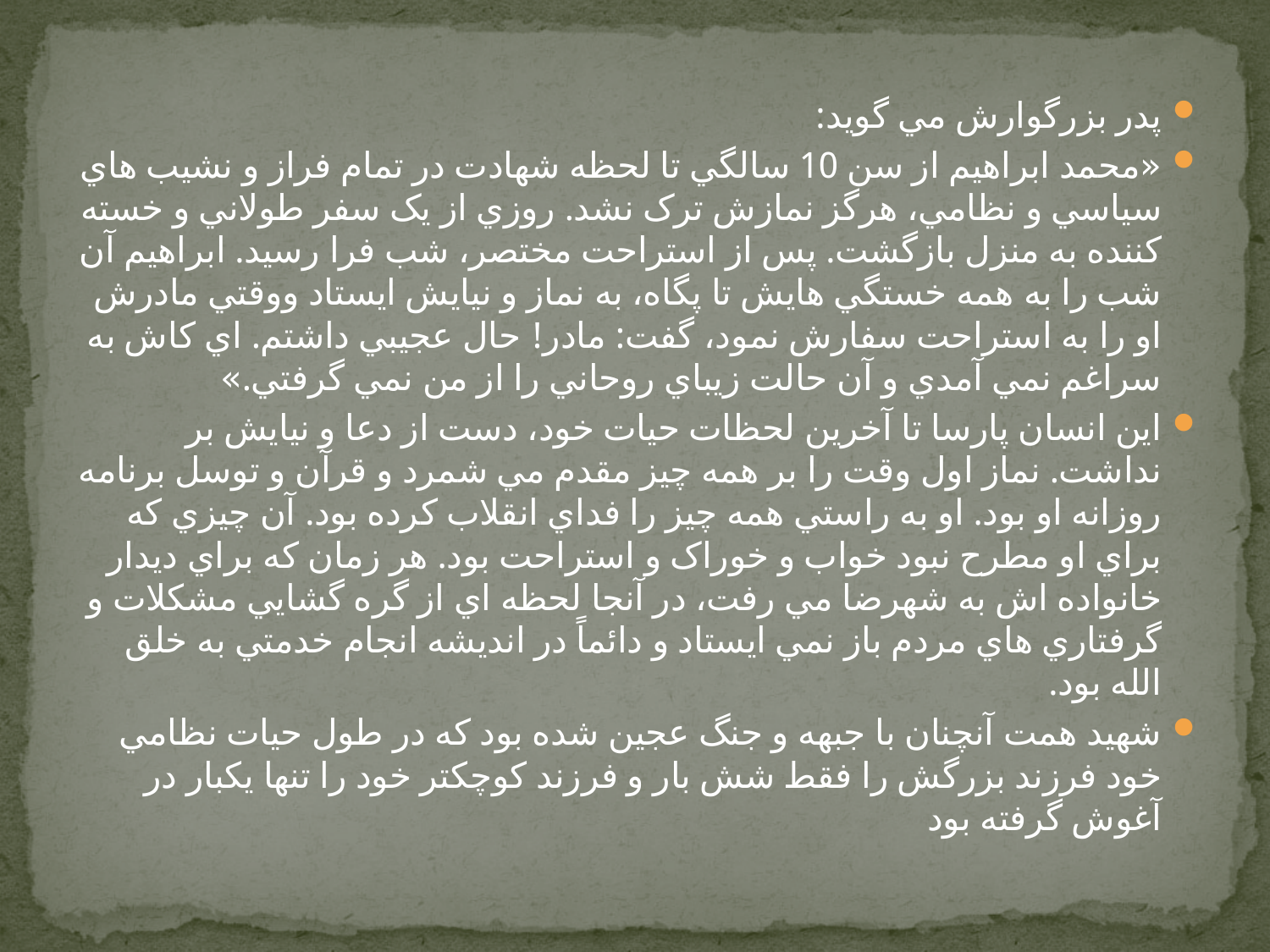

پدر بزرگوارش مي گويد:
«محمد ابراهيم از سن 10 سالگي تا لحظه شهادت در تمام فراز و نشيب هاي سياسي و نظامي، هرگز نمازش ترک نشد. روزي از يک سفر طولاني و خسته کننده به منزل بازگشت. پس از استراحت مختصر، شب فرا رسيد. ابراهيم آن شب را به همه خستگي هايش تا پگاه، به نماز و نيايش ايستاد ووقتي مادرش او را به استراحت سفارش نمود، گفت: مادر! حال عجيبي داشتم. اي کاش به سراغم نمي آمدي و آن حالت زيباي روحاني را از من نمي گرفتي.»
اين انسان پارسا تا آخرين لحظات حيات خود، دست از دعا و نيايش بر نداشت. نماز اول وقت را بر همه چيز مقدم مي شمرد و قرآن و توسل برنامه روزانه او بود. او به راستي همه چيز را فداي انقلاب کرده بود. آن چيزي که براي او مطرح نبود خواب و خوراک و استراحت بود. هر زمان که براي ديدار خانواده اش به شهرضا مي رفت، در آنجا لحظه اي از گره گشايي مشکلات و گرفتاري هاي مردم باز نمي ايستاد و دائماً در انديشه انجام خدمتي به خلق الله بود.
شهيد همت آنچنان با جبهه و جنگ عجين شده بود که در طول حيات نظامي خود فرزند بزرگش را فقط شش بار و فرزند کوچکتر خود را تنها يکبار در آغوش گرفته بود